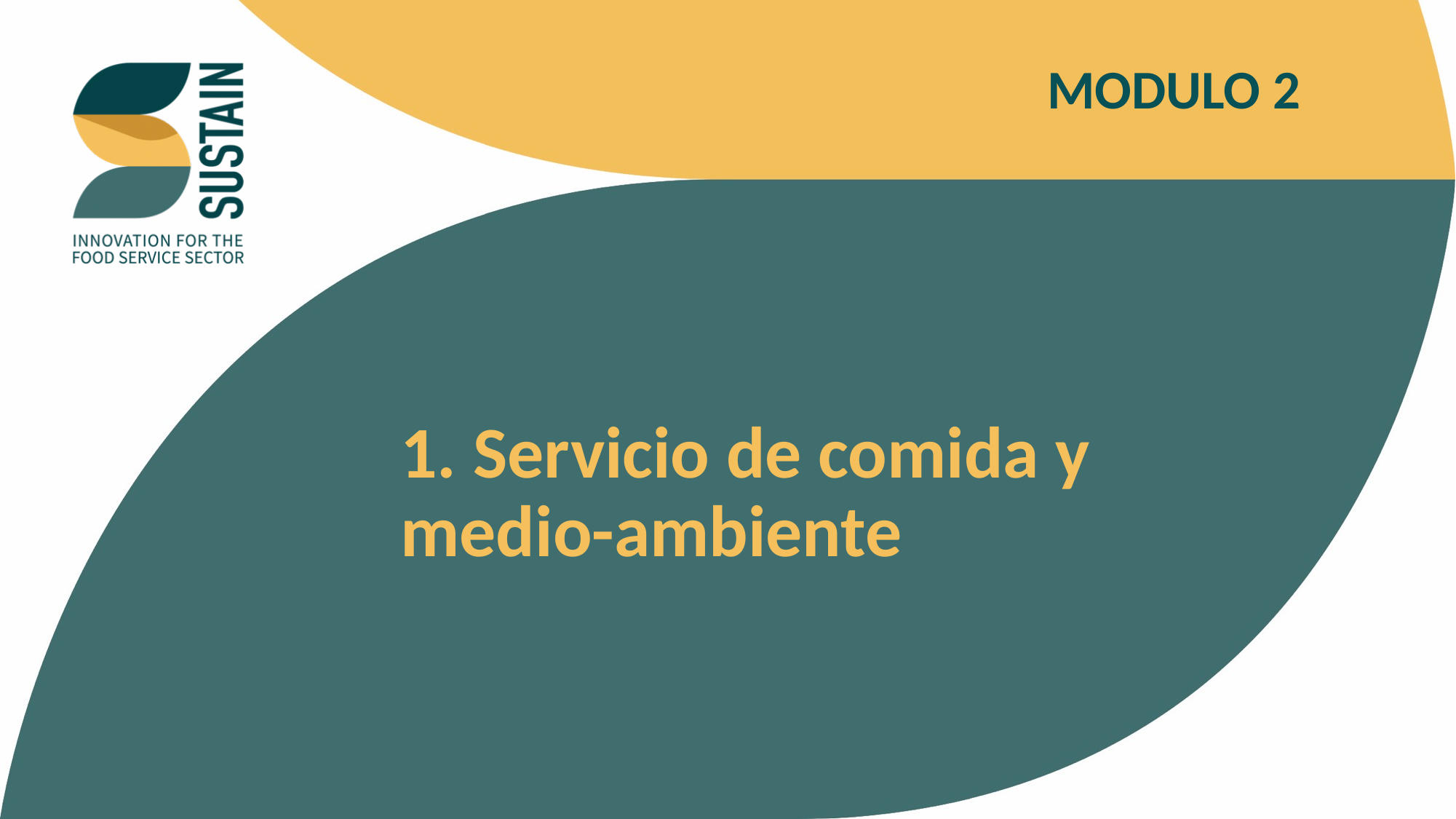

MODULO 2
1. Servicio de comida y medio-ambiente